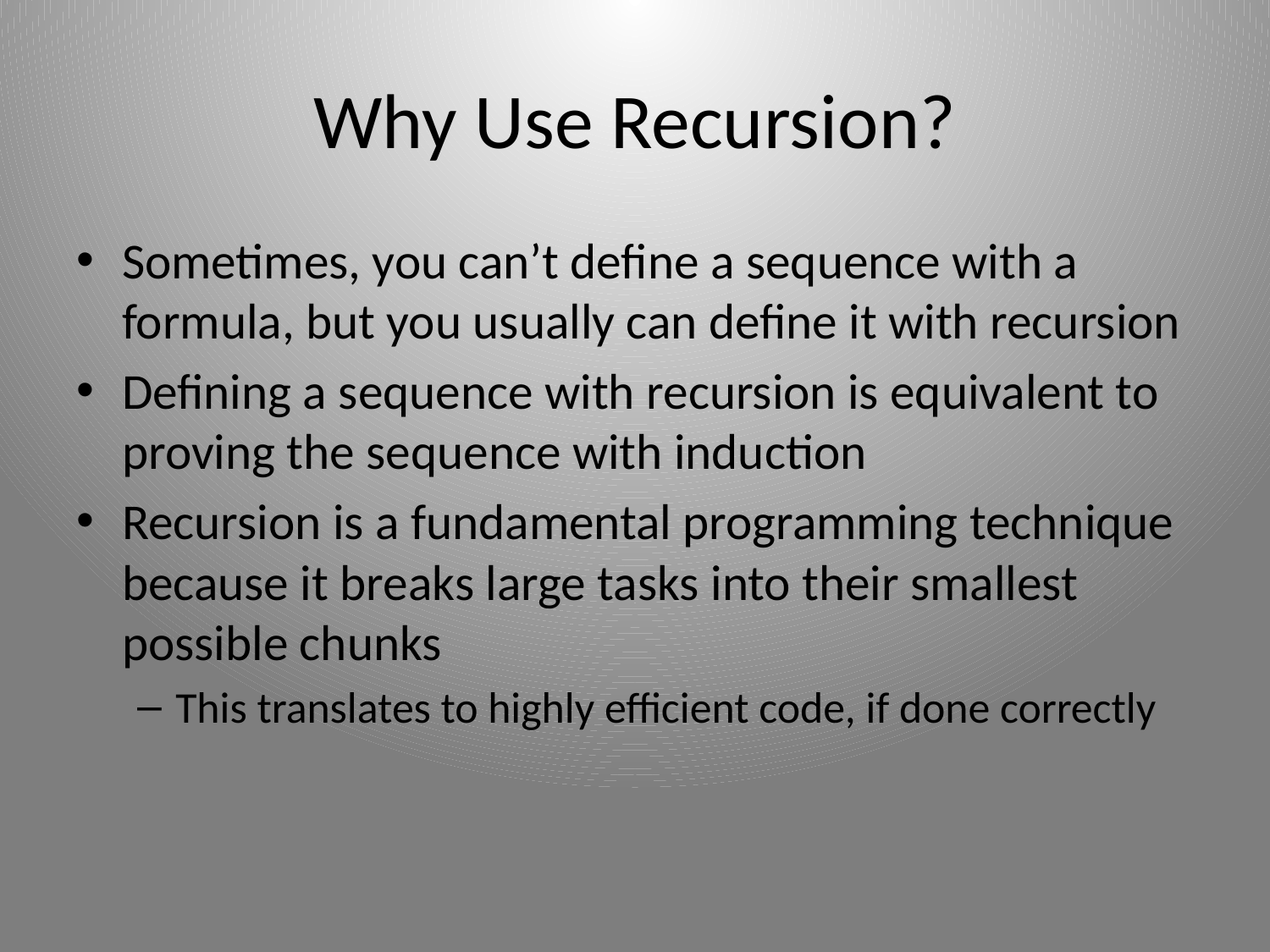

# Why Use Recursion?
Sometimes, you can’t define a sequence with a formula, but you usually can define it with recursion
Defining a sequence with recursion is equivalent to proving the sequence with induction
Recursion is a fundamental programming technique because it breaks large tasks into their smallest possible chunks
This translates to highly efficient code, if done correctly